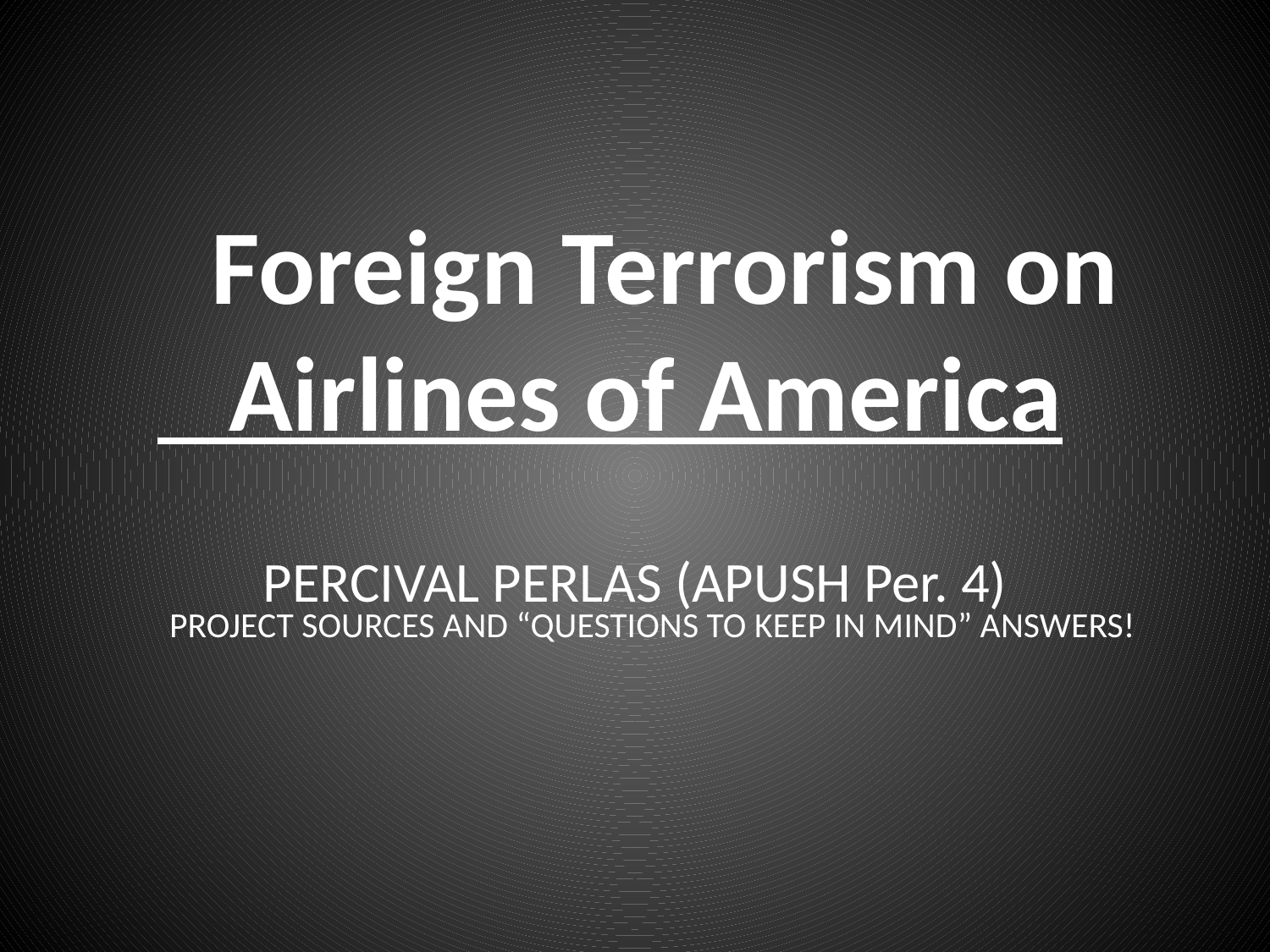

# Foreign Terrorism on Airlines of America
PERCIVAL PERLAS (APUSH Per. 4)
PROJECT SOURCES AND “QUESTIONS TO KEEP IN MIND” ANSWERS!